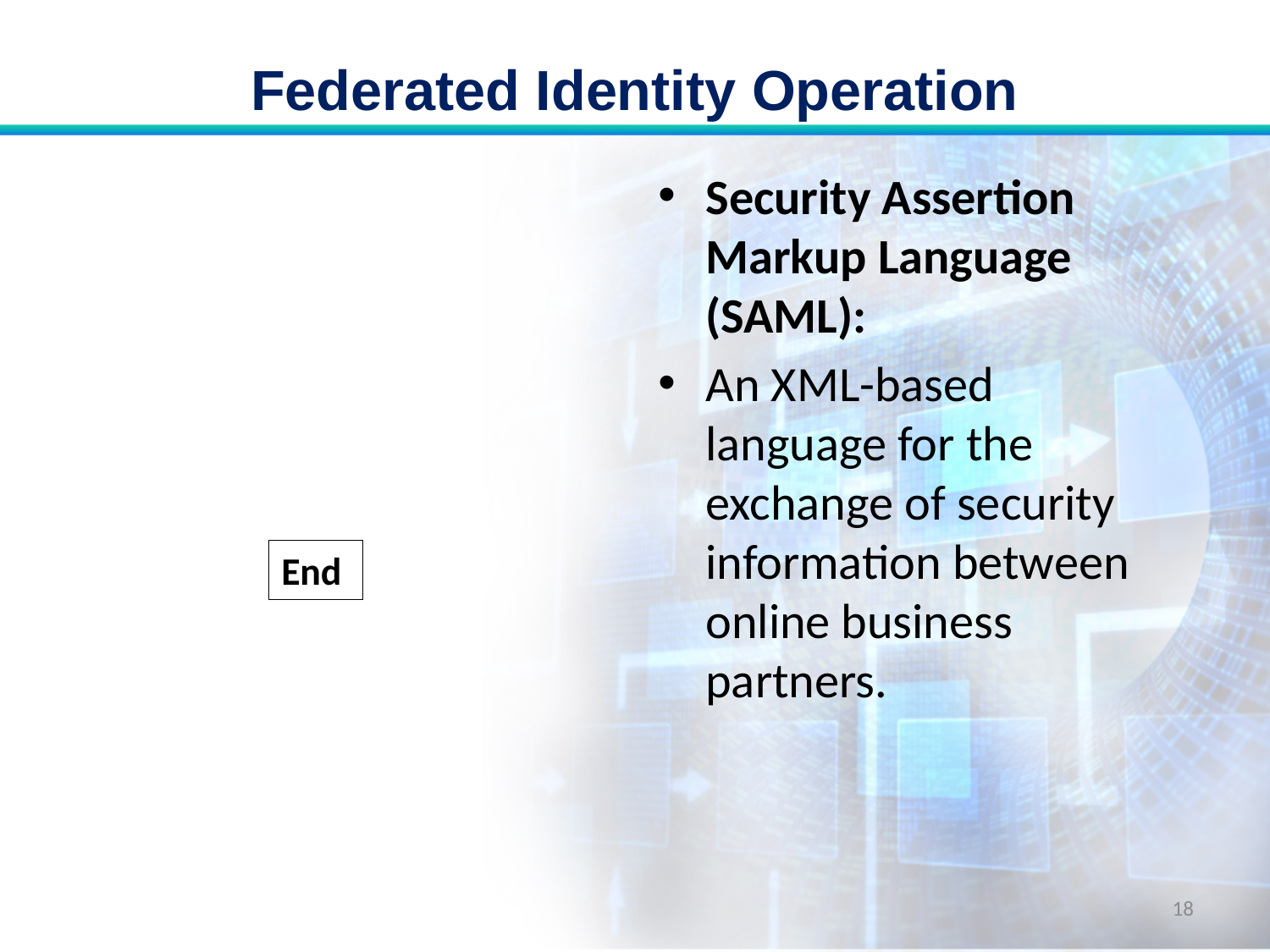

# Federated Identity Operation
Security Assertion Markup Language (SAML):
An XML-based language for the exchange of security information between online business partners.
End
18